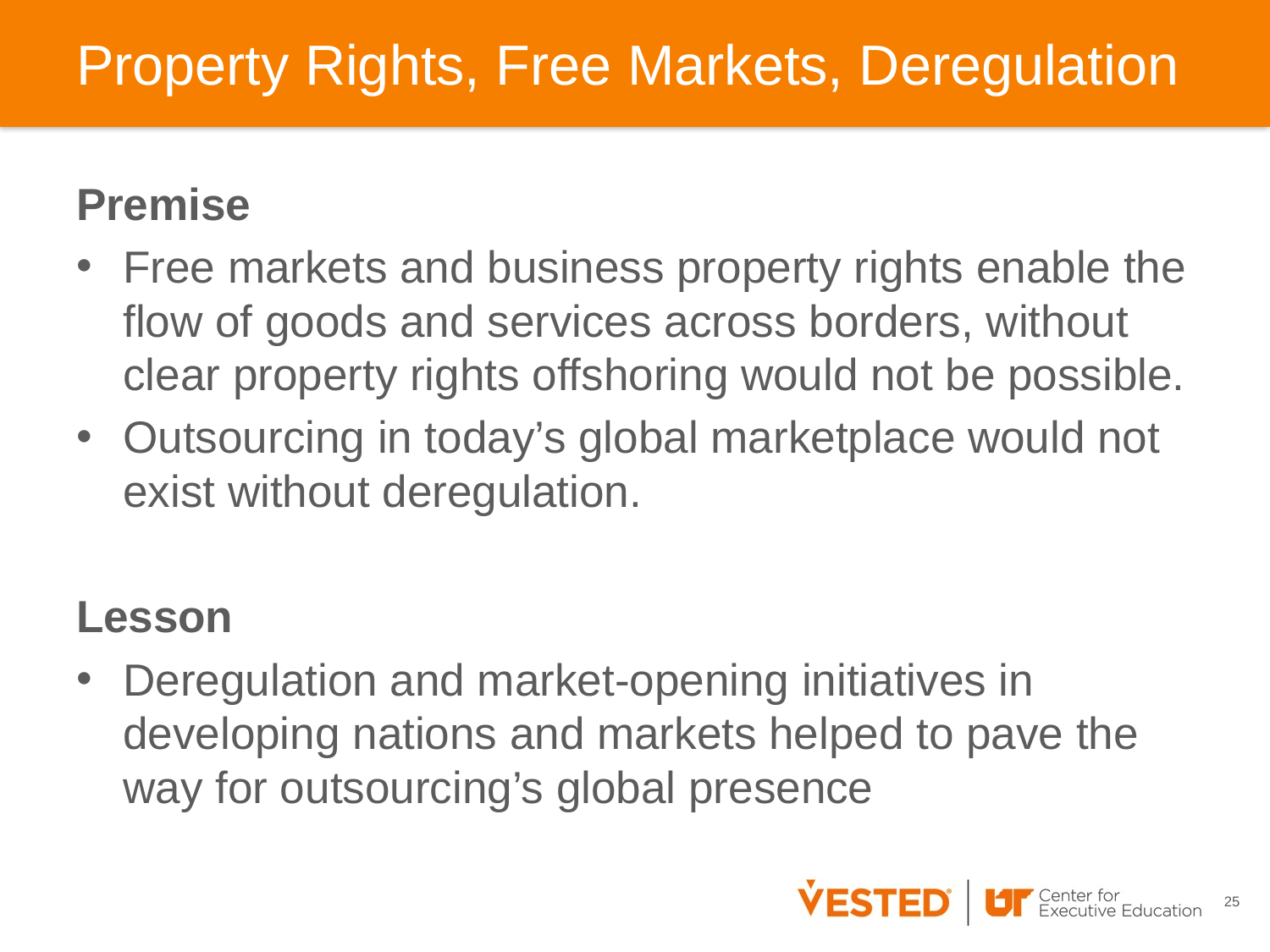

# Property Rights, Free Markets, Deregulation
Premise
Free markets and business property rights enable the flow of goods and services across borders, without clear property rights offshoring would not be possible.
Outsourcing in today’s global marketplace would not exist without deregulation.

Lesson
Deregulation and market-opening initiatives in developing nations and markets helped to pave the way for outsourcing’s global presence

25